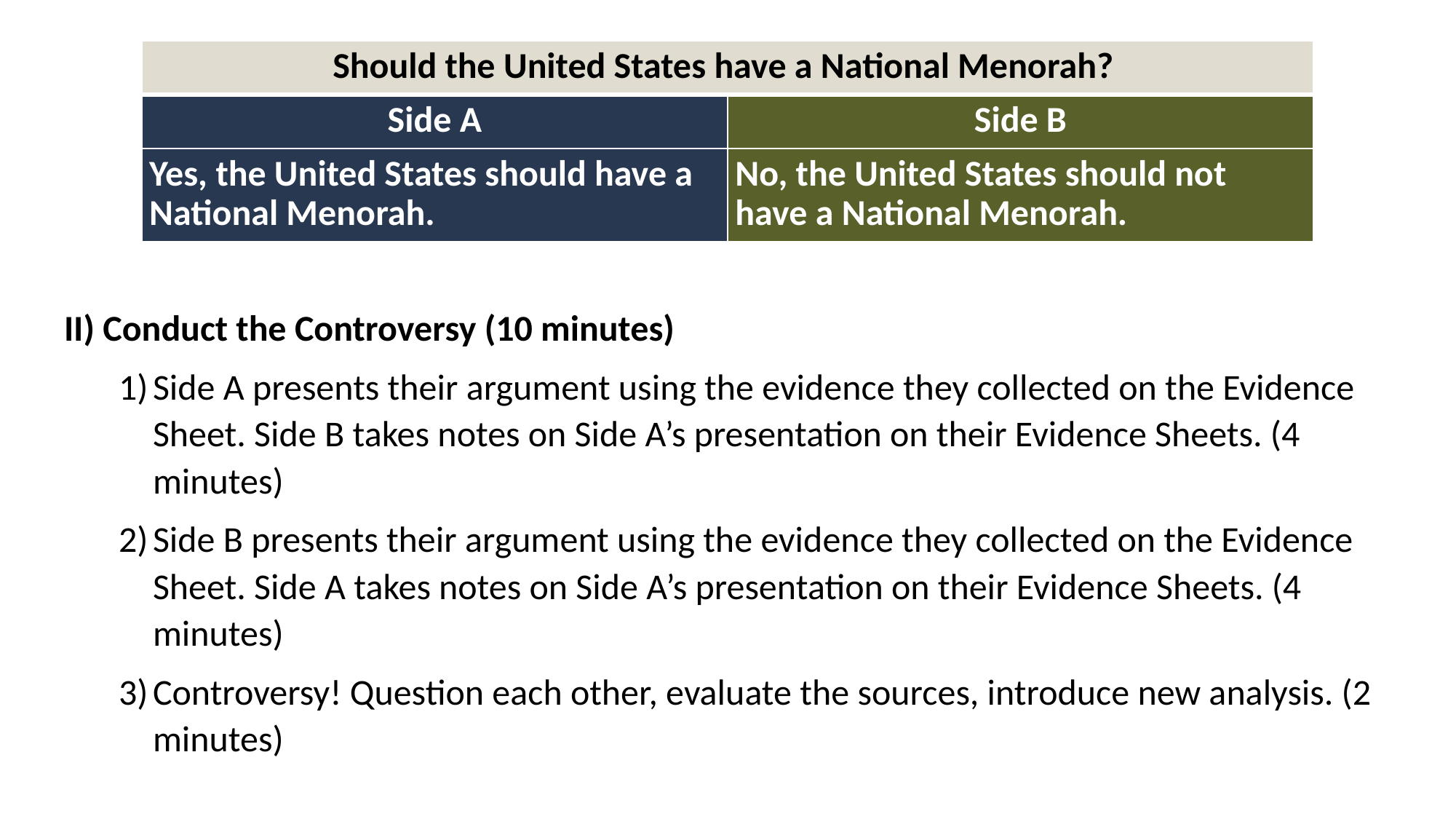

| Should the United States have a National Menorah? |  |
| --- | --- |
| Side A | Side B |
| Yes, the United States should have a National Menorah. | No, the United States should not have a National Menorah. |
II) Conduct the Controversy (10 minutes)
Side A presents their argument using the evidence they collected on the Evidence Sheet. Side B takes notes on Side A’s presentation on their Evidence Sheets. (4 minutes)
Side B presents their argument using the evidence they collected on the Evidence Sheet. Side A takes notes on Side A’s presentation on their Evidence Sheets. (4 minutes)
Controversy! Question each other, evaluate the sources, introduce new analysis. (2 minutes)